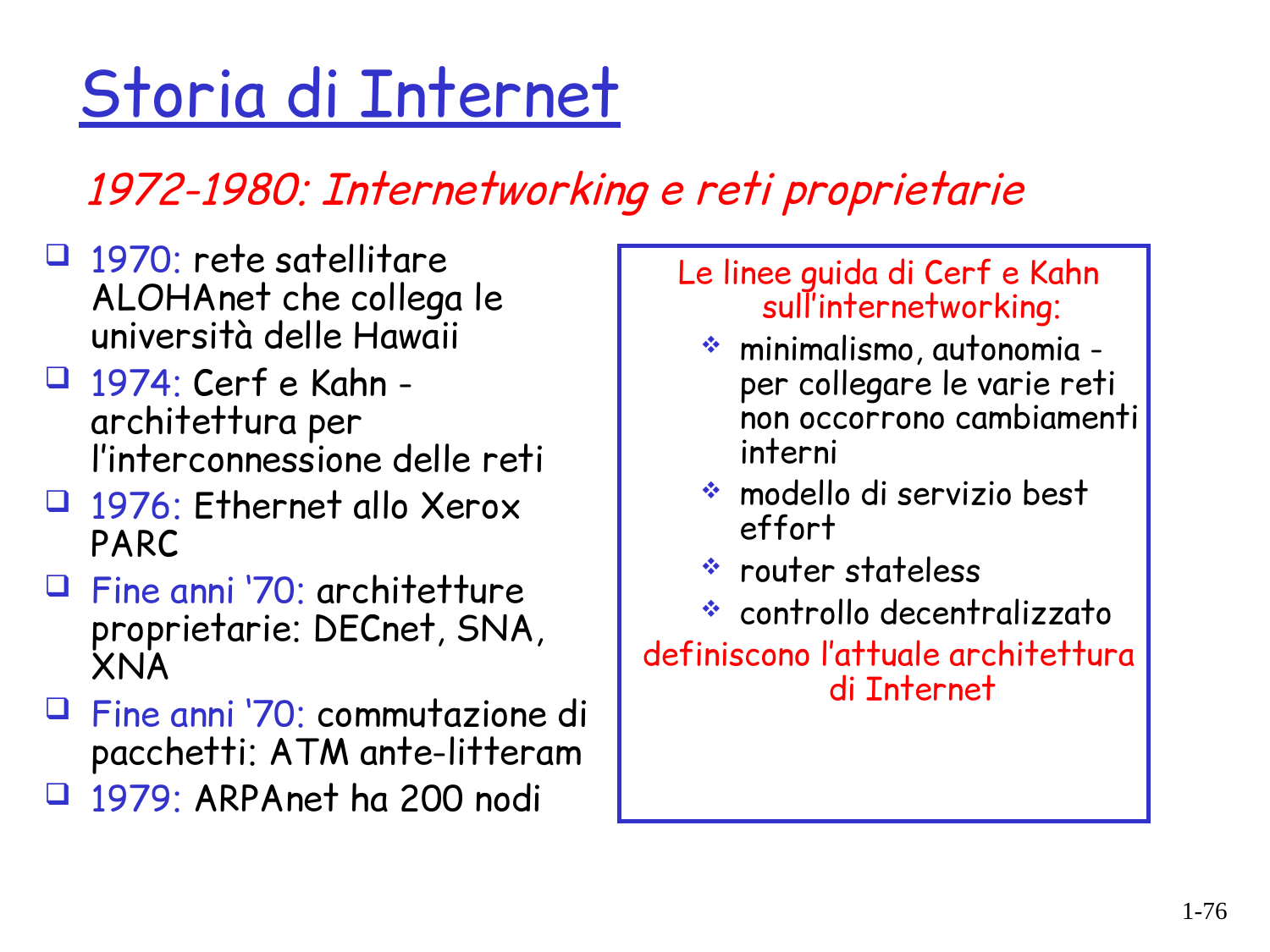

# Storia di Internet
1972-1980: Internetworking e reti proprietarie
1970: rete satellitare ALOHAnet che collega le università delle Hawaii
1974: Cerf e Kahn - architettura per l’interconnessione delle reti
1976: Ethernet allo Xerox PARC
Fine anni ‘70: architetture proprietarie: DECnet, SNA, XNA
Fine anni ‘70: commutazione di pacchetti: ATM ante-litteram
1979: ARPAnet ha 200 nodi

Le linee guida di Cerf e Kahn sull’internetworking:
minimalismo, autonomia - per collegare le varie reti non occorrono cambiamenti interni
modello di servizio best effort
router stateless
controllo decentralizzato
definiscono l’attuale architettura di Internet
1-76